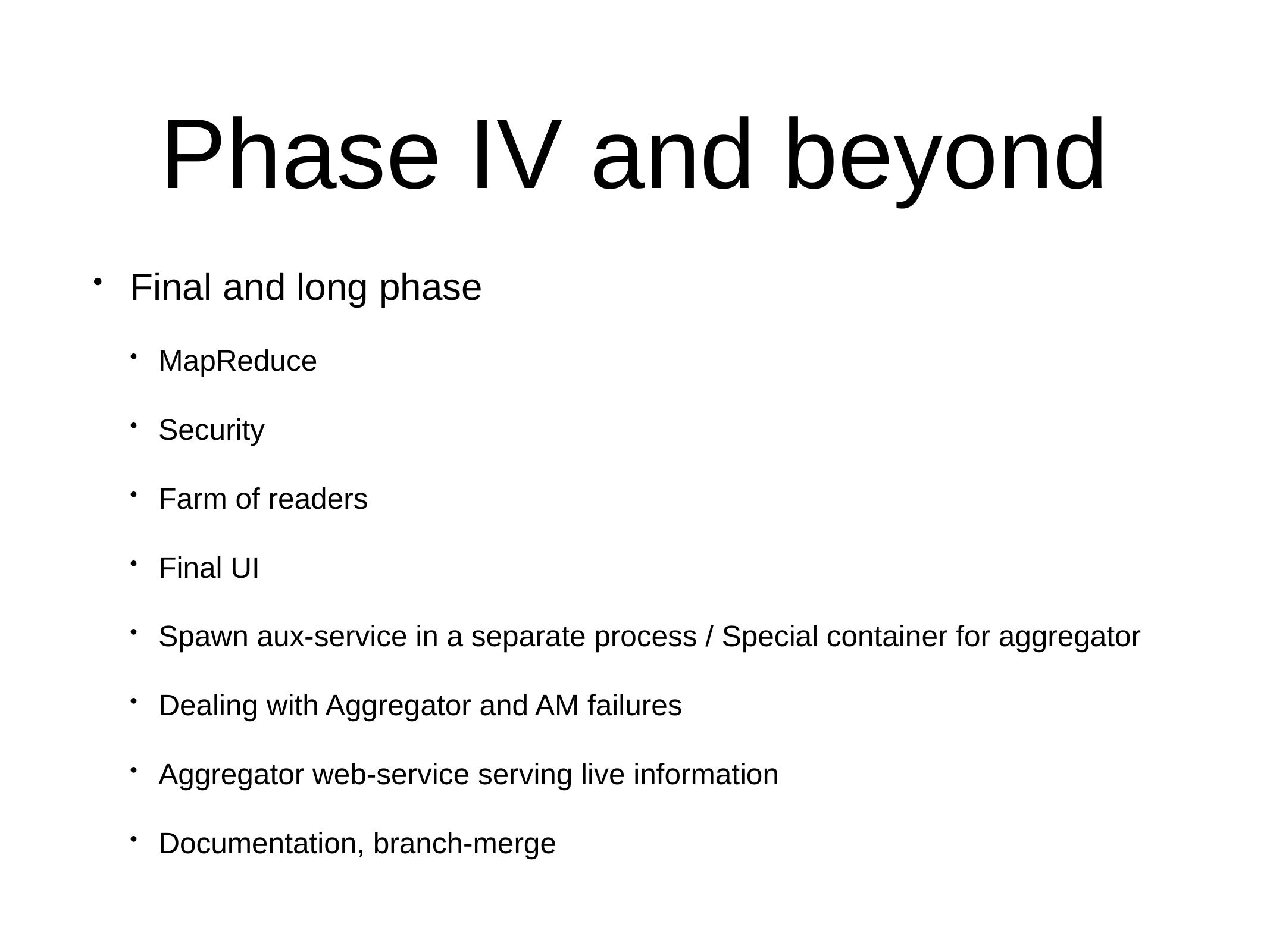

# Phase IV and beyond
Final and long phase
MapReduce
Security
Farm of readers
Final UI
Spawn aux-service in a separate process / Special container for aggregator
Dealing with Aggregator and AM failures
Aggregator web-service serving live information
Documentation, branch-merge